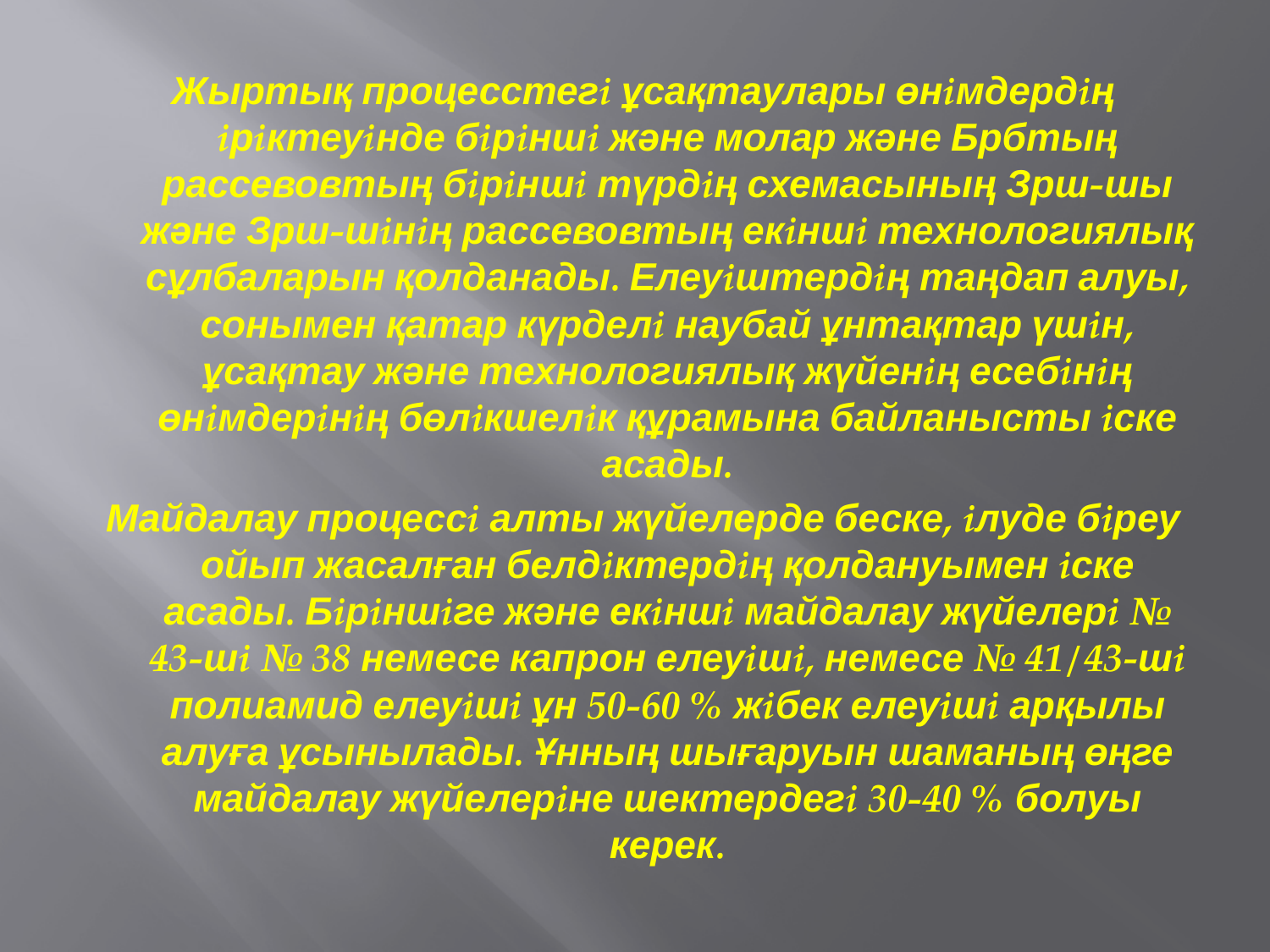

Жыртық процесстегi ұсақтаулары өнiмдердiң iрiктеуiнде бiрiншi және молар және Брбтың рассевовтың бiрiншi түрдiң схемасының Зрш-шы және Зрш-шiнiң рассевовтың екiншi технологиялық сұлбаларын қолданады. Елеуiштердiң таңдап алуы, сонымен қатар күрделi наубай ұнтақтар үшiн, ұсақтау және технологиялық жүйенiң есебiнiң өнiмдерiнiң бөлiкшелiк құрамына байланысты iске асады.
Майдалау процессi алты жүйелерде беске, iлуде бiреу ойып жасалған белдiктердiң қолдануымен iске асады. Бiрiншiге және екiншi майдалау жүйелерi № 43-шi № 38 немесе капрон елеуiшi, немесе № 41/43-шi полиамид елеуiшi ұн 50-60 % жiбек елеуiшi арқылы алуға ұсынылады. Ұнның шығаруын шаманың өңге майдалау жүйелерiне шектердегi 30-40 % болуы керек.